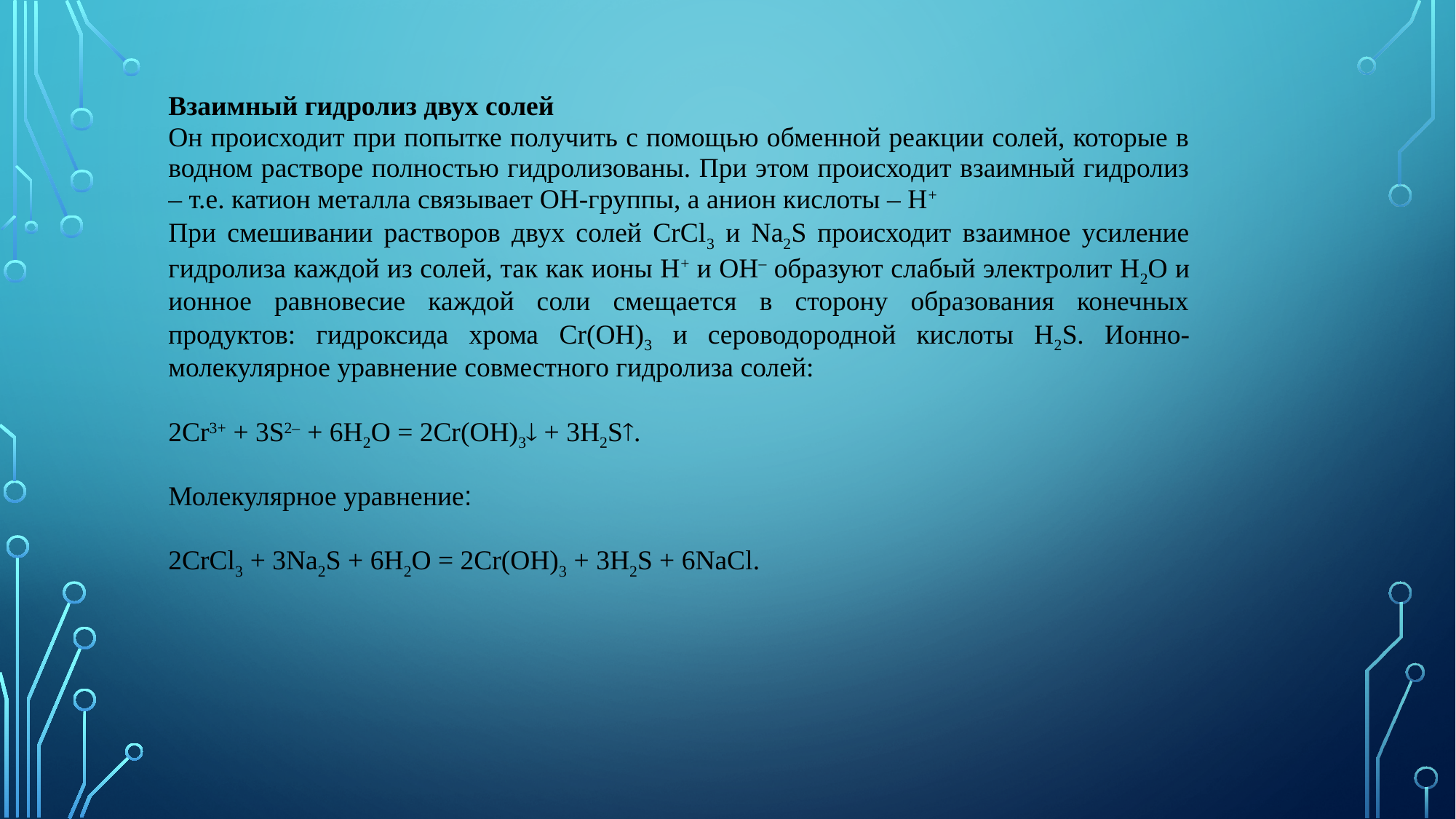

Взаимный гидролиз двух солей
Он происходит при попытке получить с помощью обменной реакции солей, которые в водном растворе полностью гидролизованы. При этом происходит взаимный гидролиз – т.е. катион металла связывает ОН-группы, а анион кислоты – Н+
При смешивании растворов двух солей CrCl3 и Na2S происходит взаимное усиление гидролиза каждой из солей, так как ионы Н+ и ОН– образуют слабый электролит Н2О и ионное равновесие каждой соли смещается в сторону образования конечных продуктов: гидроксида хрома Cr(OH)3 и сероводородной кислоты H2S. Ионно-молекулярное уравнение совместного гидролиза солей:

2Cr3+ + 3S2– + 6H2O = 2Cr(OH)3↓ + 3H2S↑.

Молекулярное уравнение:

2CrCl3 + 3Na2S + 6H2O = 2Cr(OH)3 + 3H2S + 6NaCl.